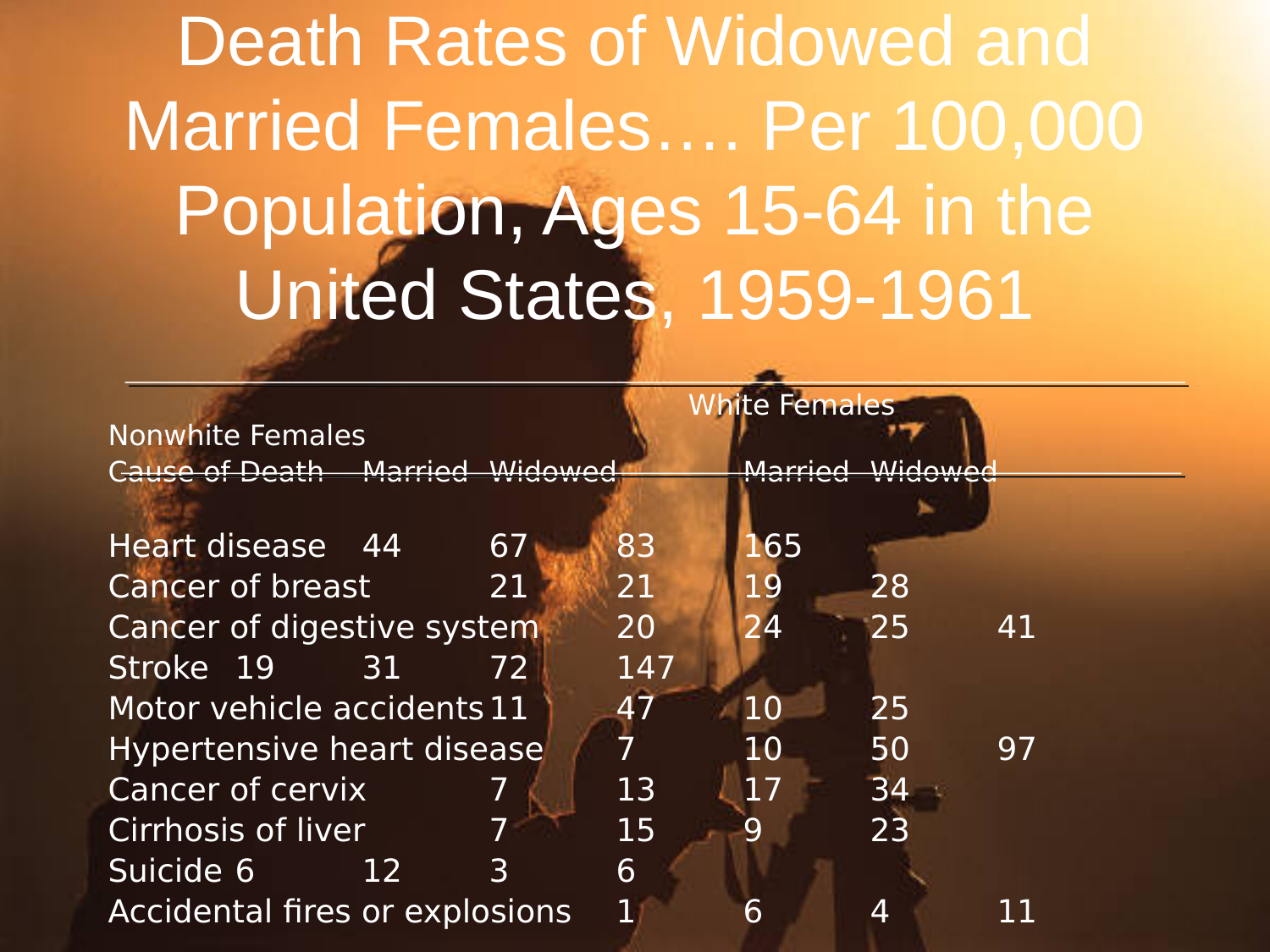

# Death Rates of Widowed and Married Females…. Per 100,000 Population, Ages 15-64 in the United States, 1959-1961

	                                                   White Females		     Nonwhite Females
Cause of Death	Married	Widowed	Married	Widowed

Heart disease	44	67	83	165
Cancer of breast	21	21	19	28
Cancer of digestive system	20	24	25	41
Stroke	19	31	72	147
Motor vehicle accidents	11	47	10	25
Hypertensive heart disease	7	10	50	97
Cancer of cervix	7	13	17	34
Cirrhosis of liver	7	15	9	23
Suicide	6	12	3	6
Accidental fires or explosions	1	6	4	11